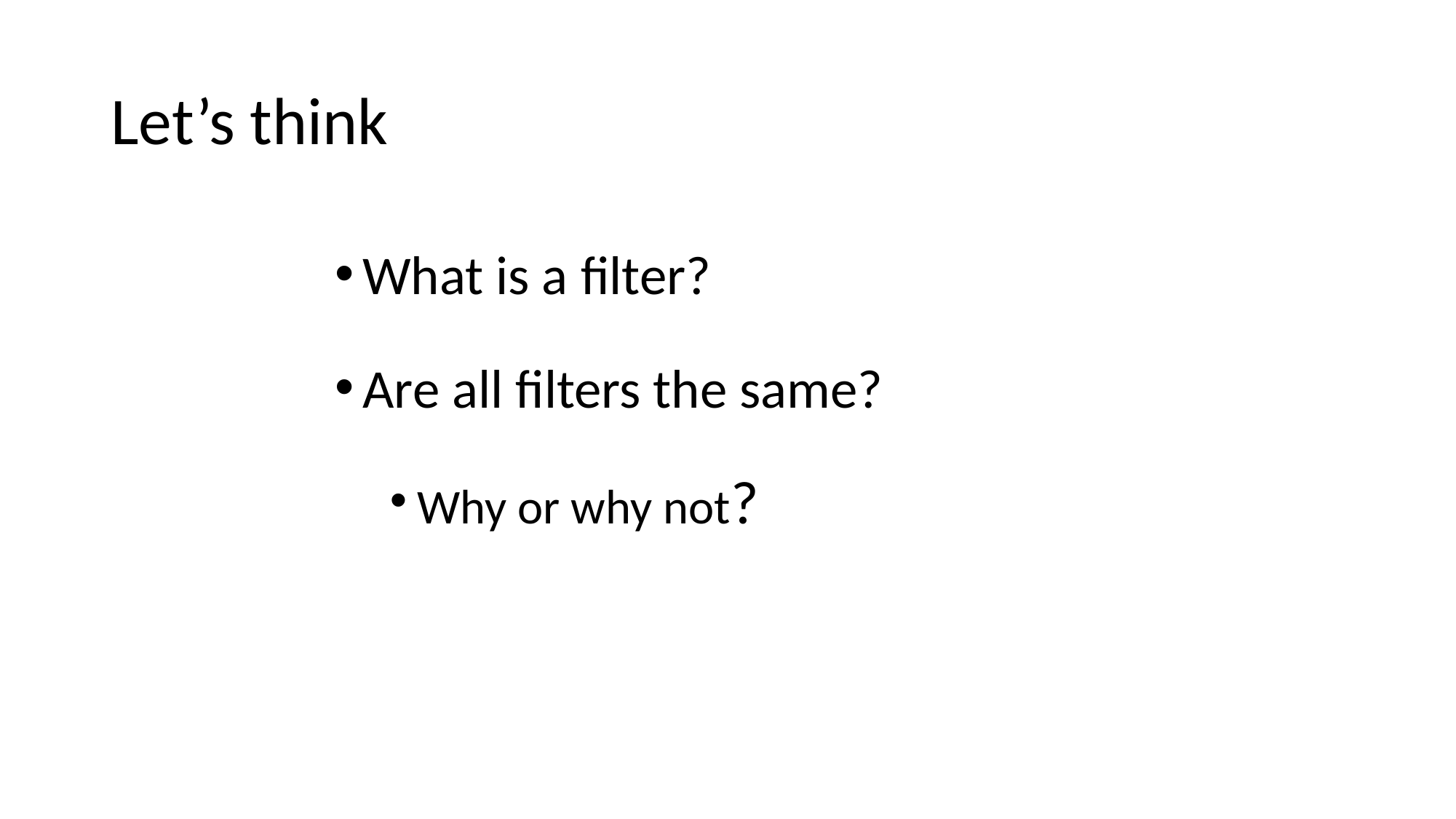

# Let’s think
What is a filter?
Are all filters the same?
Why or why not?